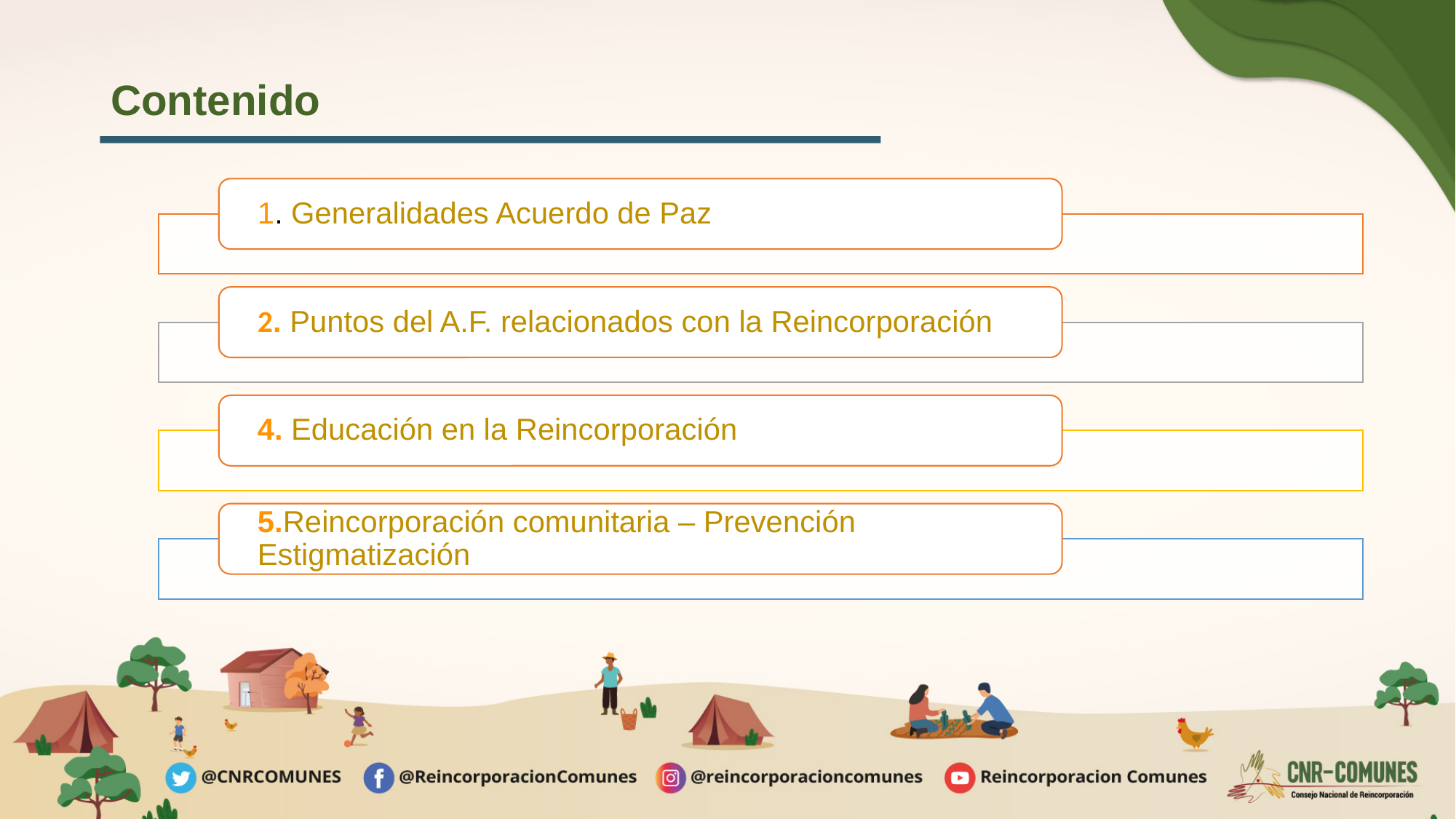

1. Generalidades Acuerdo de Paz
2. Puntos del A.F. relacionados con la Reincorporación
4. Educación en la Reincorporación
5.Reincorporación comunitaria – Prevención Estigmatización
# Contenido